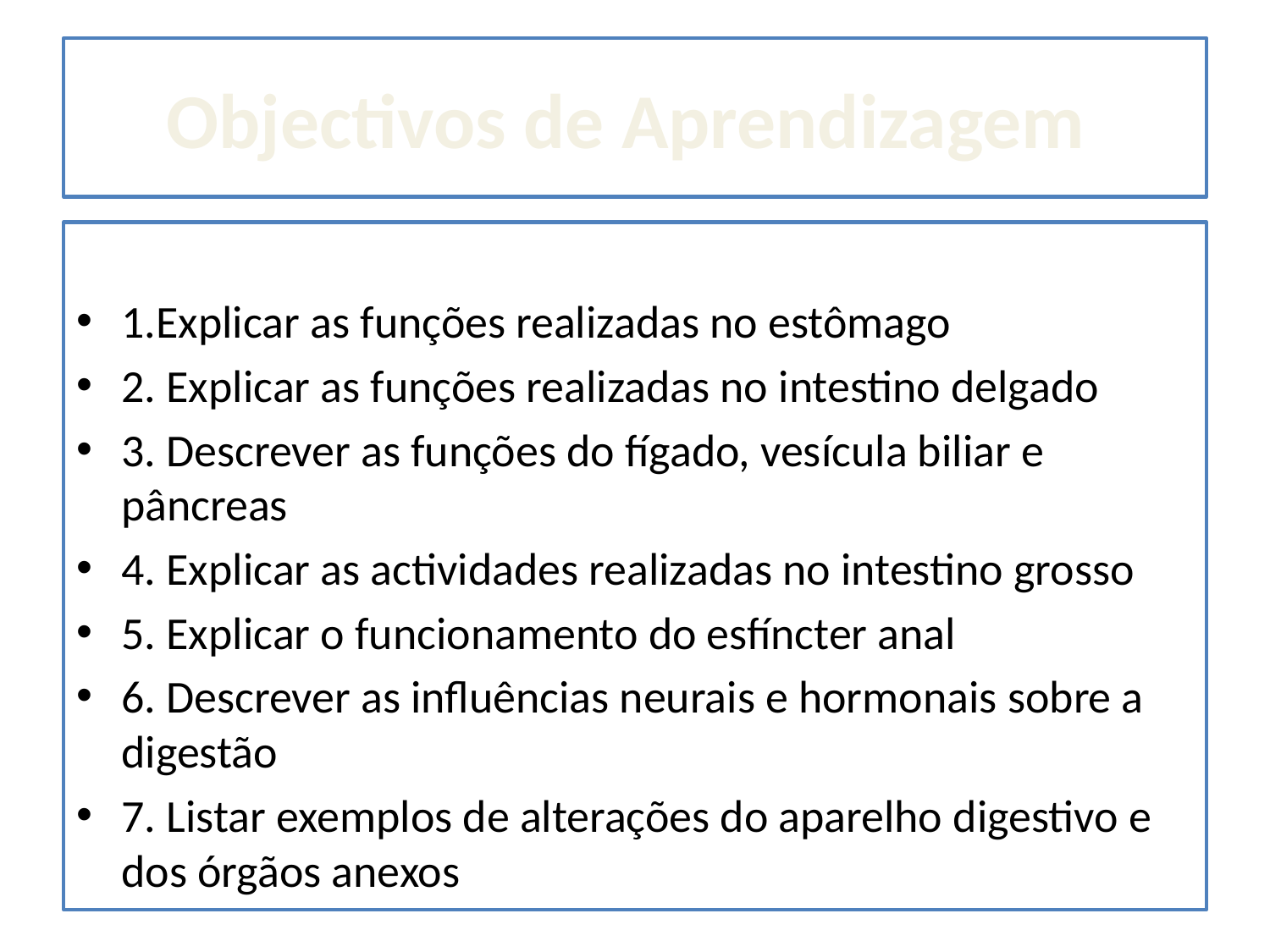

# Objectivos de Aprendizagem

1.Explicar as funções realizadas no estômago
2. Explicar as funções realizadas no intestino delgado
3. Descrever as funções do fígado, vesícula biliar e pâncreas
4. Explicar as actividades realizadas no intestino grosso
5. Explicar o funcionamento do esfíncter anal
6. Descrever as influências neurais e hormonais sobre a digestão
7. Listar exemplos de alterações do aparelho digestivo e dos órgãos anexos